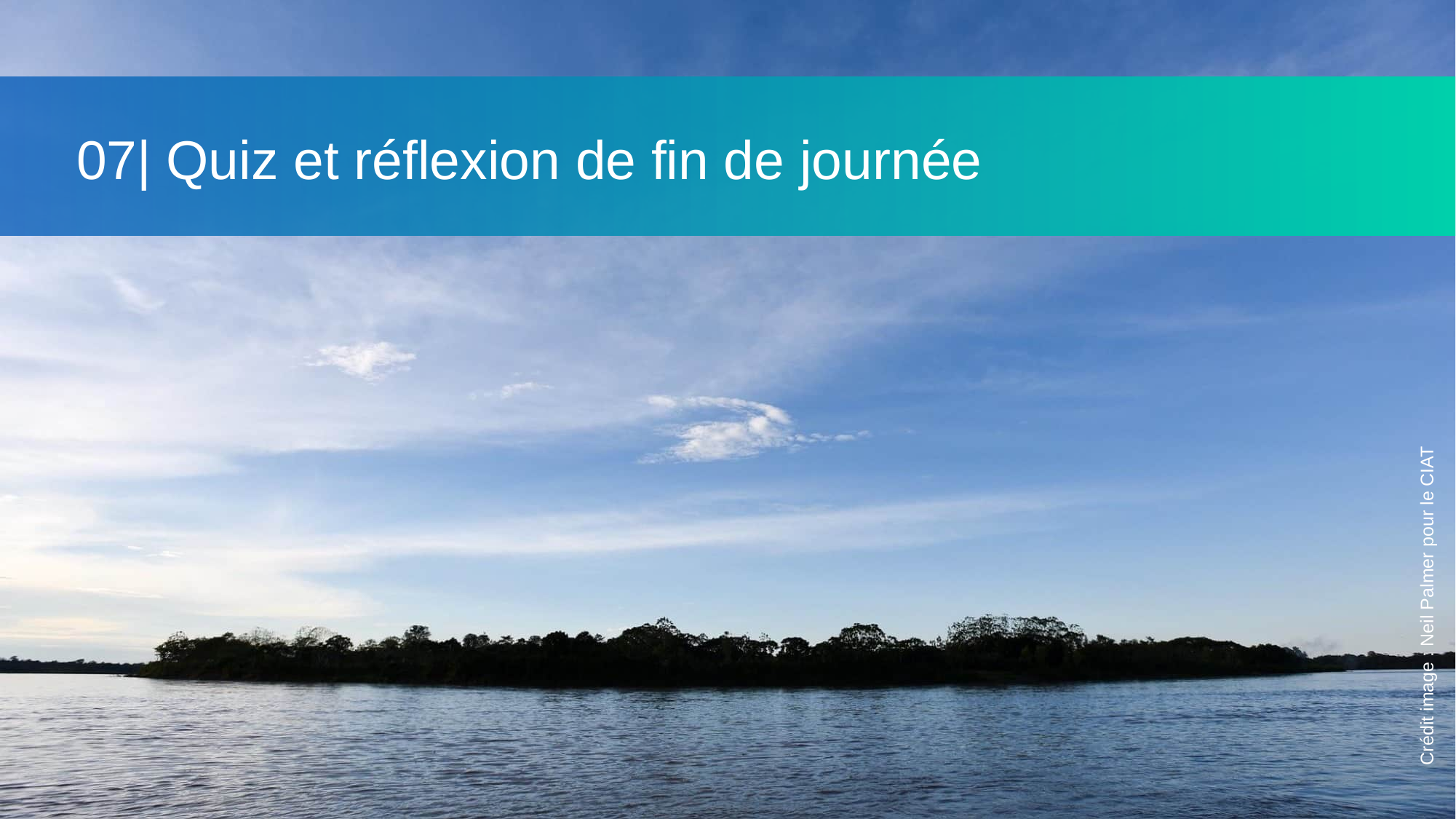

07| Quiz et réflexion de fin de journée
Crédit image : Neil Palmer pour le CIAT